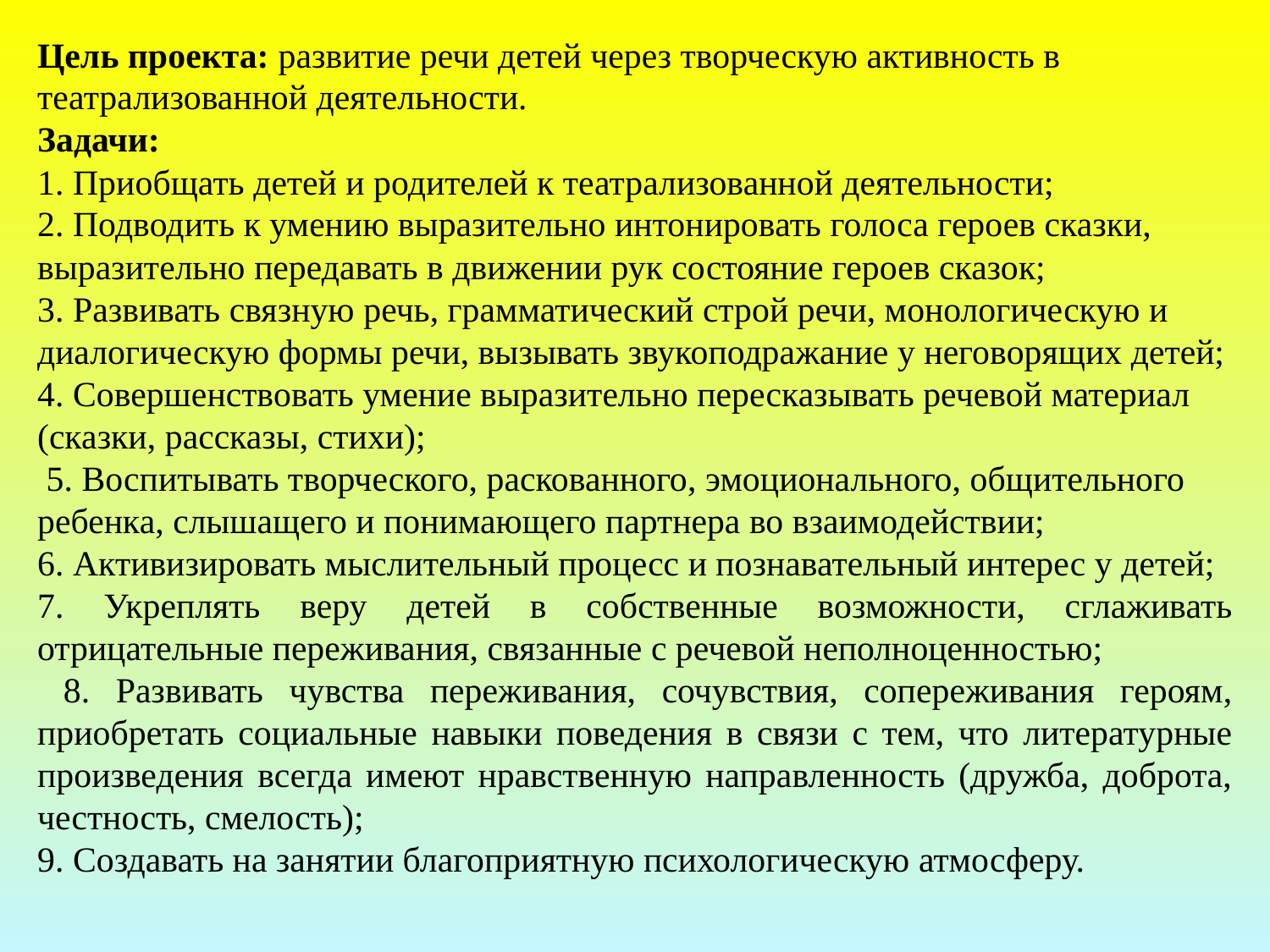

Цель проекта: развитие речи детей через творческую активность в театрализованной деятельности.
Задачи:
1. Приобщать детей и родителей к театрализованной деятельности;
2. Подводить к умению выразительно интонировать голоса героев сказки, выразительно передавать в движении рук состояние героев сказок;
3. Развивать связную речь, грамматический строй речи, монологическую и диалогическую формы речи, вызывать звукоподражание у неговорящих детей;
4. Совершенствовать умение выразительно пересказывать речевой материал (сказки, рассказы, стихи);
 5. Воспитывать творческого, раскованного, эмоционального, общительного ребенка, слышащего и понимающего партнера во взаимодействии;
6. Активизировать мыслительный процесс и познавательный интерес у детей;
7. Укреплять веру детей в собственные возможности, сглаживать отрицательные переживания, связанные с речевой неполноценностью;
 8. Развивать чувства переживания, сочувствия, сопереживания героям, приобретать социальные навыки поведения в связи с тем, что литературные произведения всегда имеют нравственную направленность (дружба, доброта, честность, смелость);
9. Создавать на занятии благоприятную психологическую атмосферу.